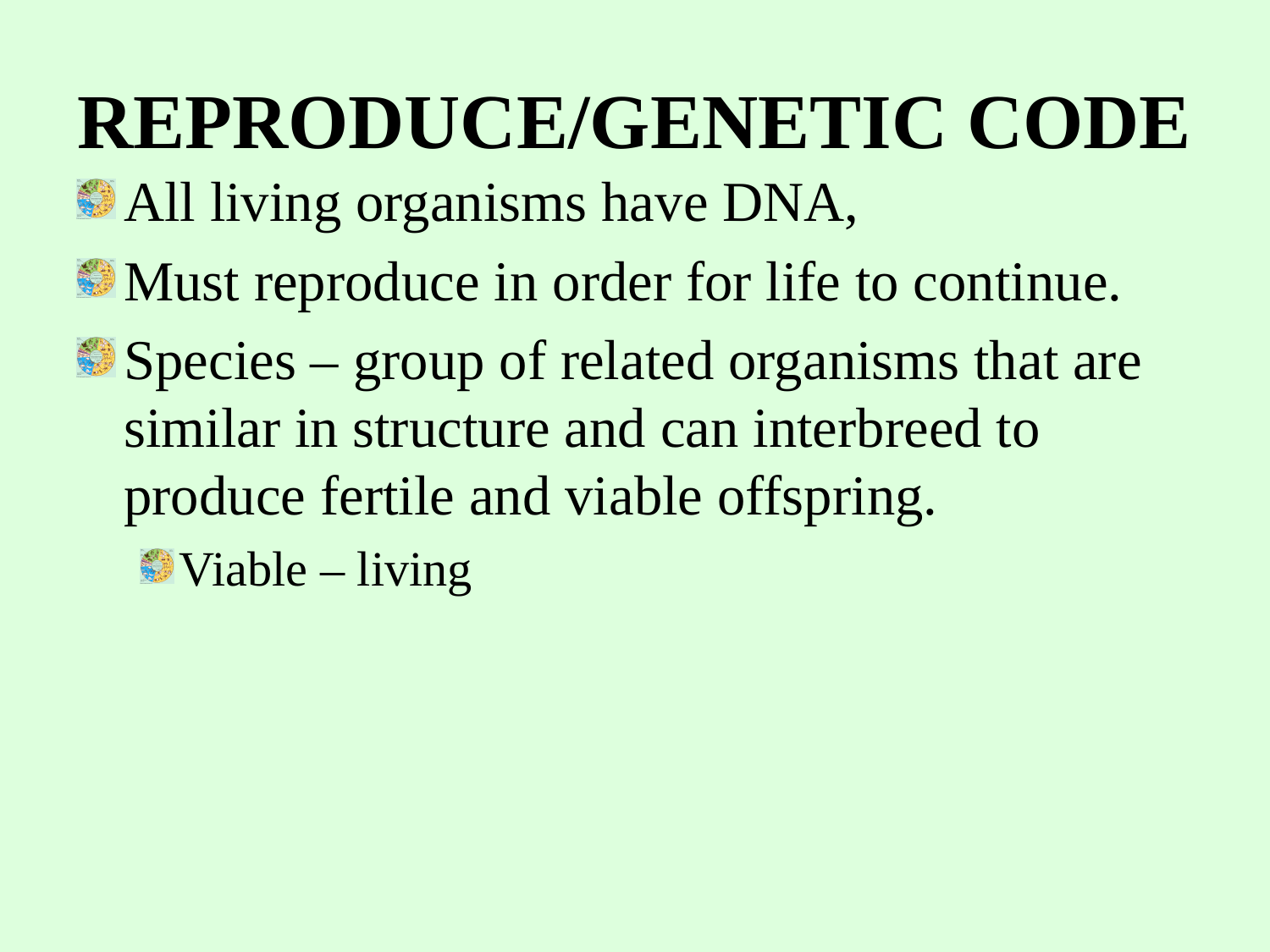

# REPRODUCE/GENETIC CODE
All living organisms have DNA,
Must reproduce in order for life to continue.
Species – group of related organisms that are similar in structure and can interbreed to produce fertile and viable offspring.
Viable – living